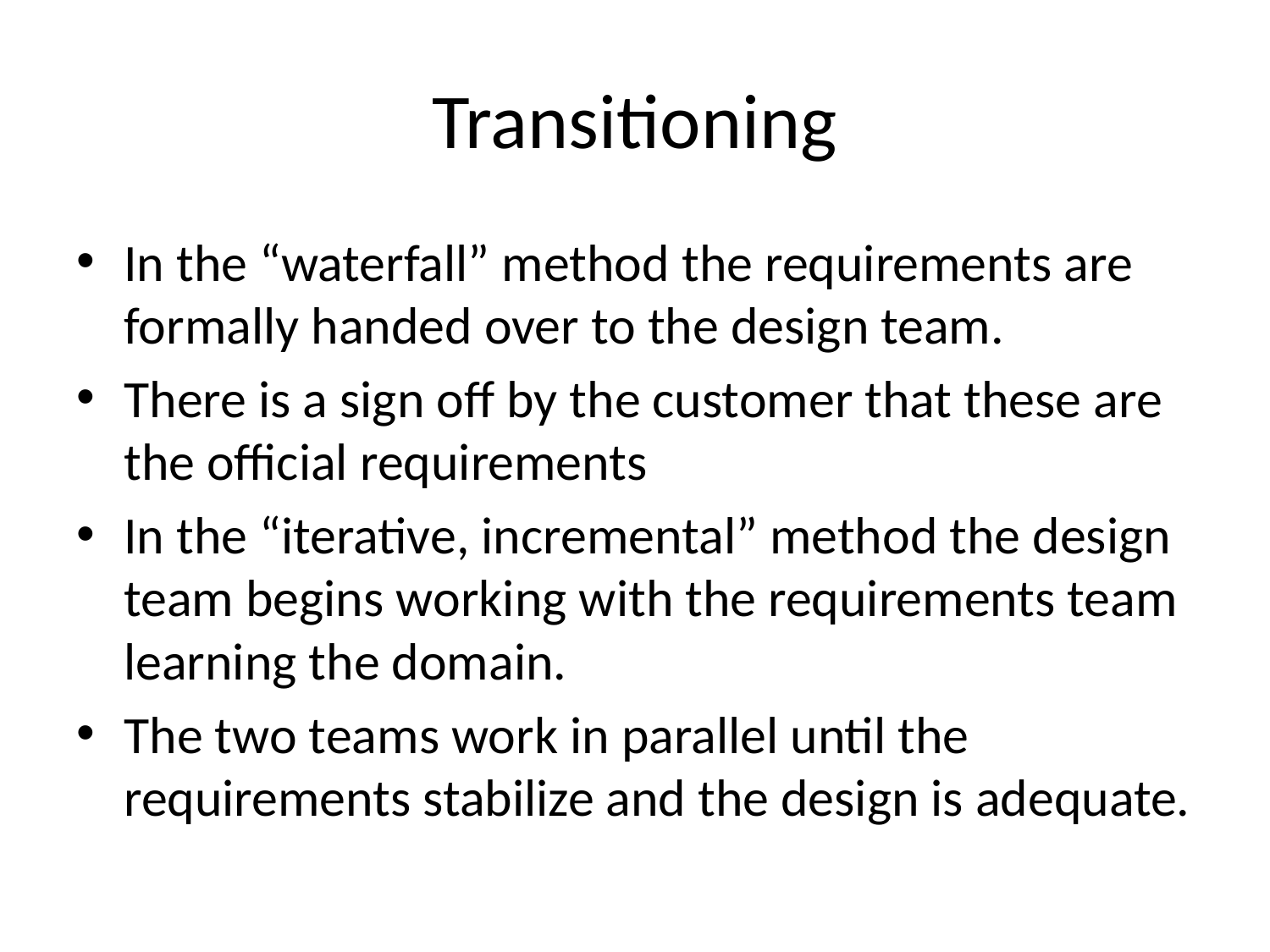

# Transitioning
In the “waterfall” method the requirements are formally handed over to the design team.
There is a sign off by the customer that these are the official requirements
In the “iterative, incremental” method the design team begins working with the requirements team learning the domain.
The two teams work in parallel until the requirements stabilize and the design is adequate.